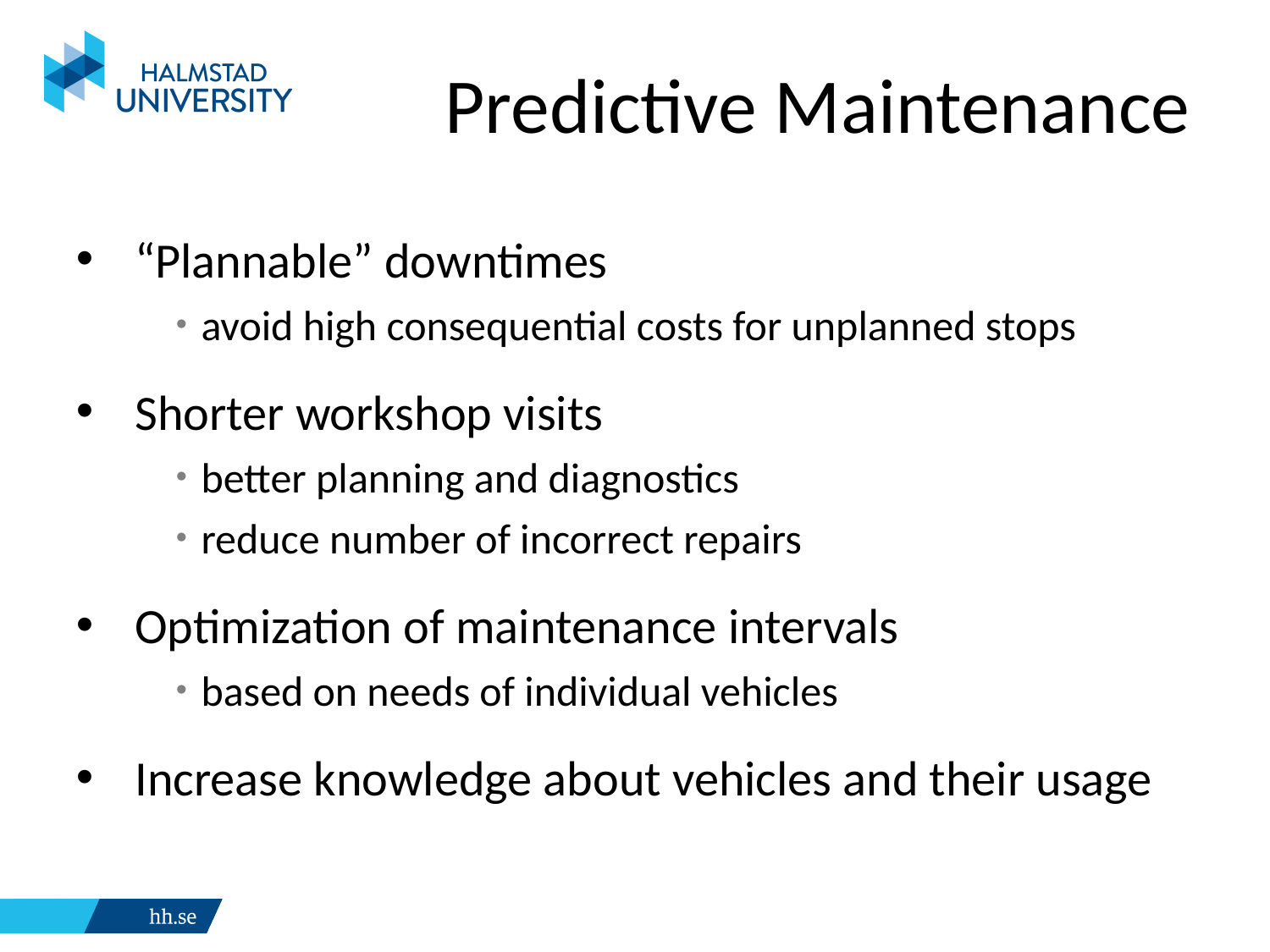

# Predictive Maintenance
 “Plannable” downtimes
avoid high consequential costs for unplanned stops
 Shorter workshop visits
better planning and diagnostics
reduce number of incorrect repairs
 Optimization of maintenance intervals
based on needs of individual vehicles
 Increase knowledge about vehicles and their usage